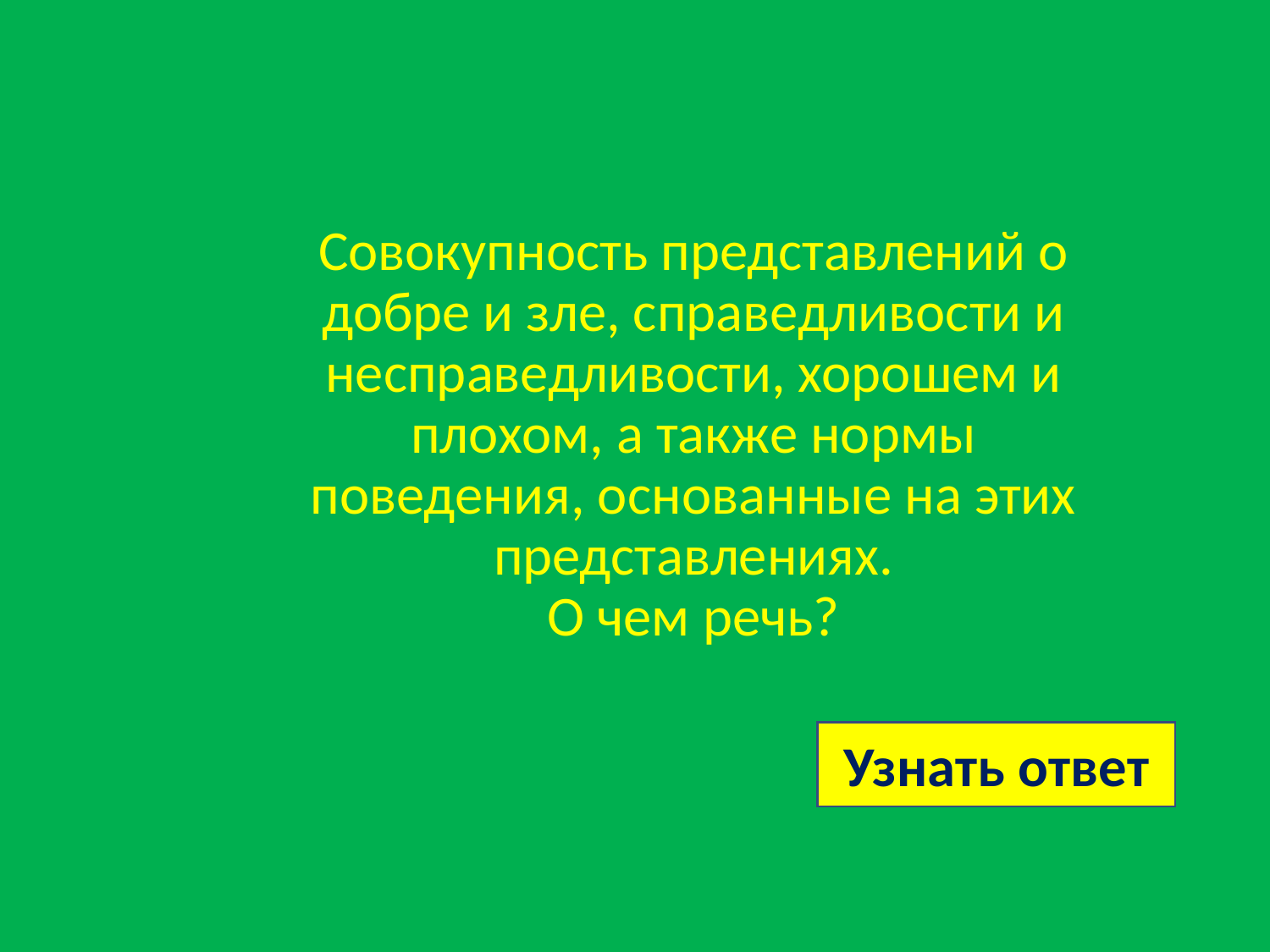

# Совокупность представлений о добре и зле, справедли­вости и несправедливости, хорошем и плохом, а также нормы поведения, основанные на этих представлениях. О чем речь?